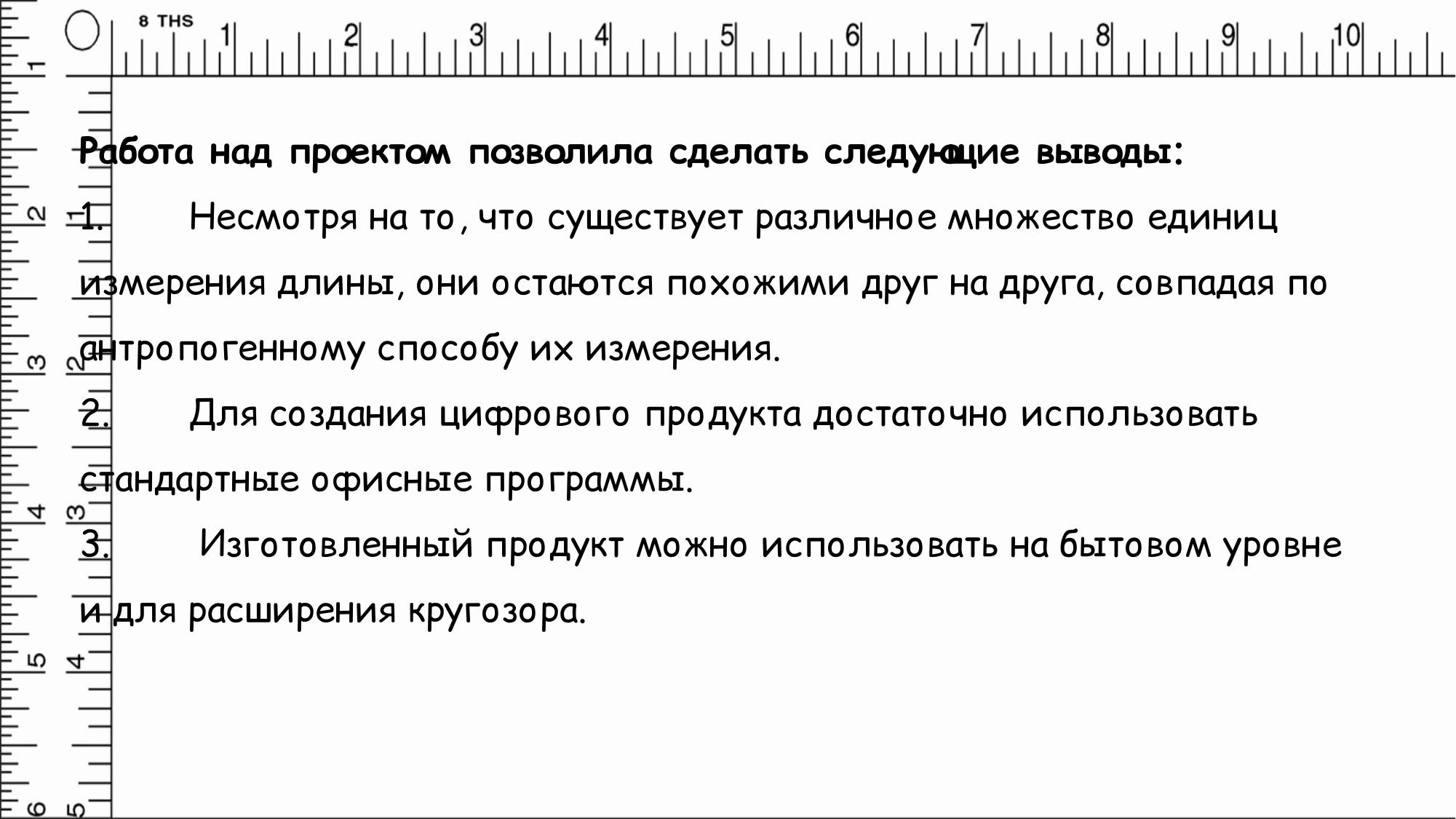

Работа над проектом позволила сделать следующие выводы:
1.	Несмотря на то, что существует различное множество единиц измерения длины, они остаются похожими друг на друга, совпадая по антропогенному способу их измерения.
2.	Для создания цифрового продукта достаточно использовать стандартные офисные программы.
3.	 Изготовленный продукт можно использовать на бытовом уровне и для расширения кругозора.

#